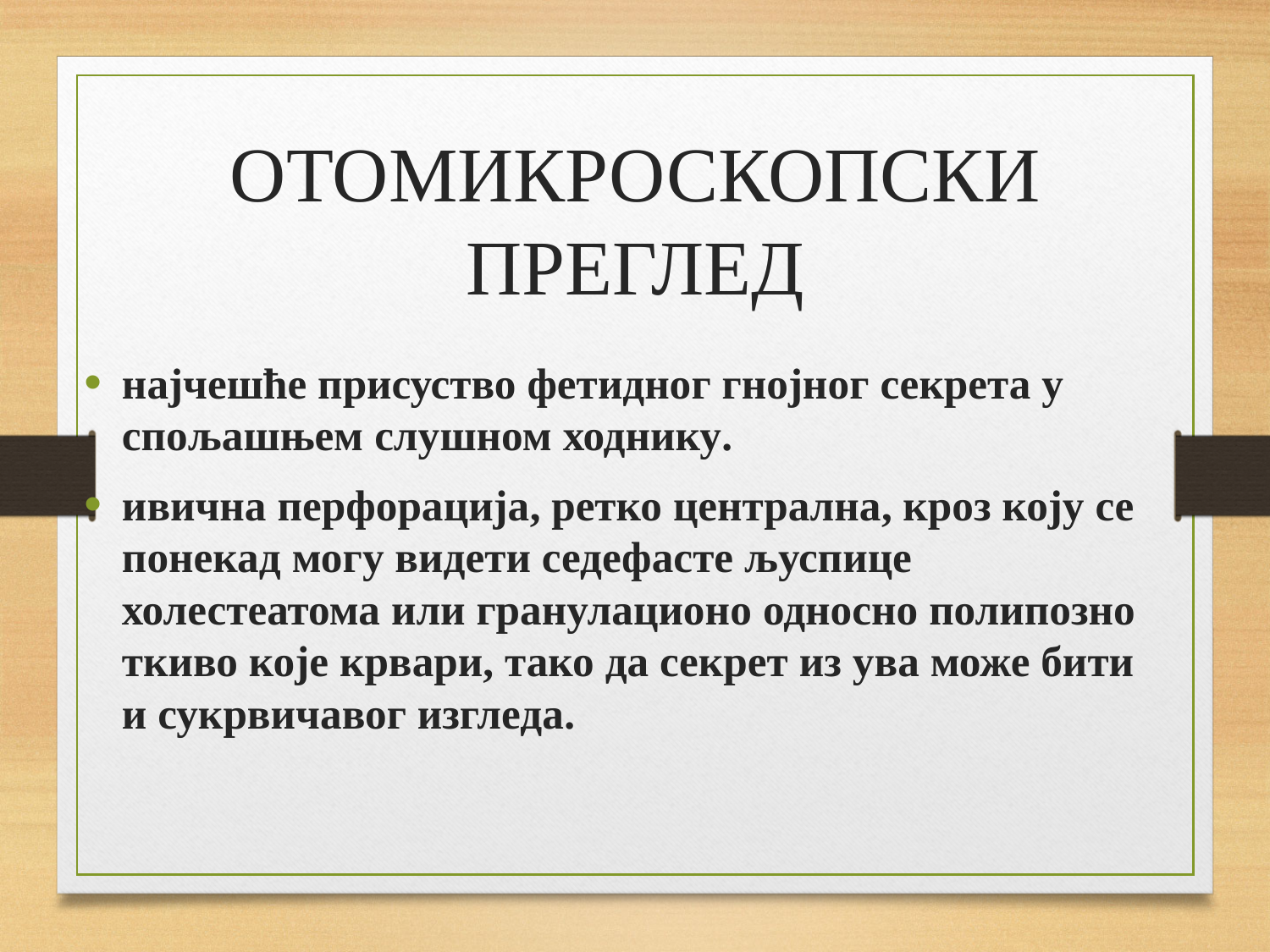

# ОТОМИКРОСКОПСКИ ПРЕГЛЕД

најчешће присуство фетидног гнојног секрета у спољашњем слушном ходнику.
ивична перфорација, ретко централна, кроз коју се понекад могу видети седефасте љуспице холестеатома или гранулационо односно полипозно ткиво које крвари, тако да секрет из ува може бити и сукрвичавог изгледа.